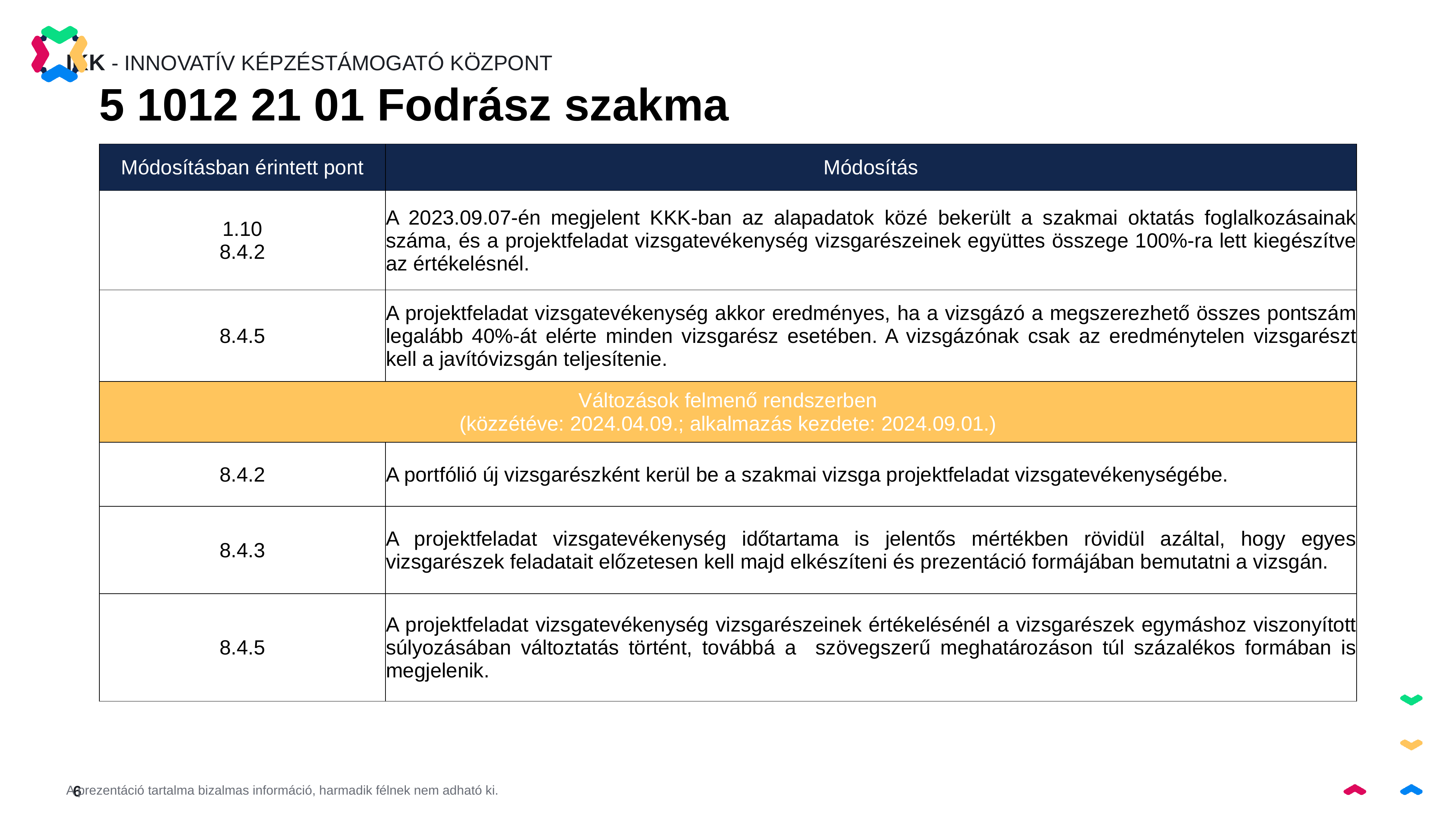

5 1012 21 01 Fodrász szakma
| Módosításban érintett pont | Módosítás |
| --- | --- |
| 1.10 8.4.2 | A 2023.09.07-én megjelent KKK-ban az alapadatok közé bekerült a szakmai oktatás foglalkozásainak száma, és a projektfeladat vizsgatevékenység vizsgarészeinek együttes összege 100%-ra lett kiegészítve az értékelésnél. |
| 8.4.5 | A projektfeladat vizsgatevékenység akkor eredményes, ha a vizsgázó a megszerezhető összes pontszám legalább 40%-át elérte minden vizsgarész esetében. A vizsgázónak csak az eredménytelen vizsgarészt kell a javítóvizsgán teljesítenie. |
| Változások felmenő rendszerben (közzétéve: 2024.04.09.; alkalmazás kezdete: 2024.09.01.) |  |
| 8.4.2 | A portfólió új vizsgarészként kerül be a szakmai vizsga projektfeladat vizsgatevékenységébe. |
| 8.4.3 | A projektfeladat vizsgatevékenység időtartama is jelentős mértékben rövidül azáltal, hogy egyes vizsgarészek feladatait előzetesen kell majd elkészíteni és prezentáció formájában bemutatni a vizsgán. |
| 8.4.5 | A projektfeladat vizsgatevékenység vizsgarészeinek értékelésénél a vizsgarészek egymáshoz viszonyított súlyozásában változtatás történt, továbbá a szövegszerű meghatározáson túl százalékos formában is megjelenik. |